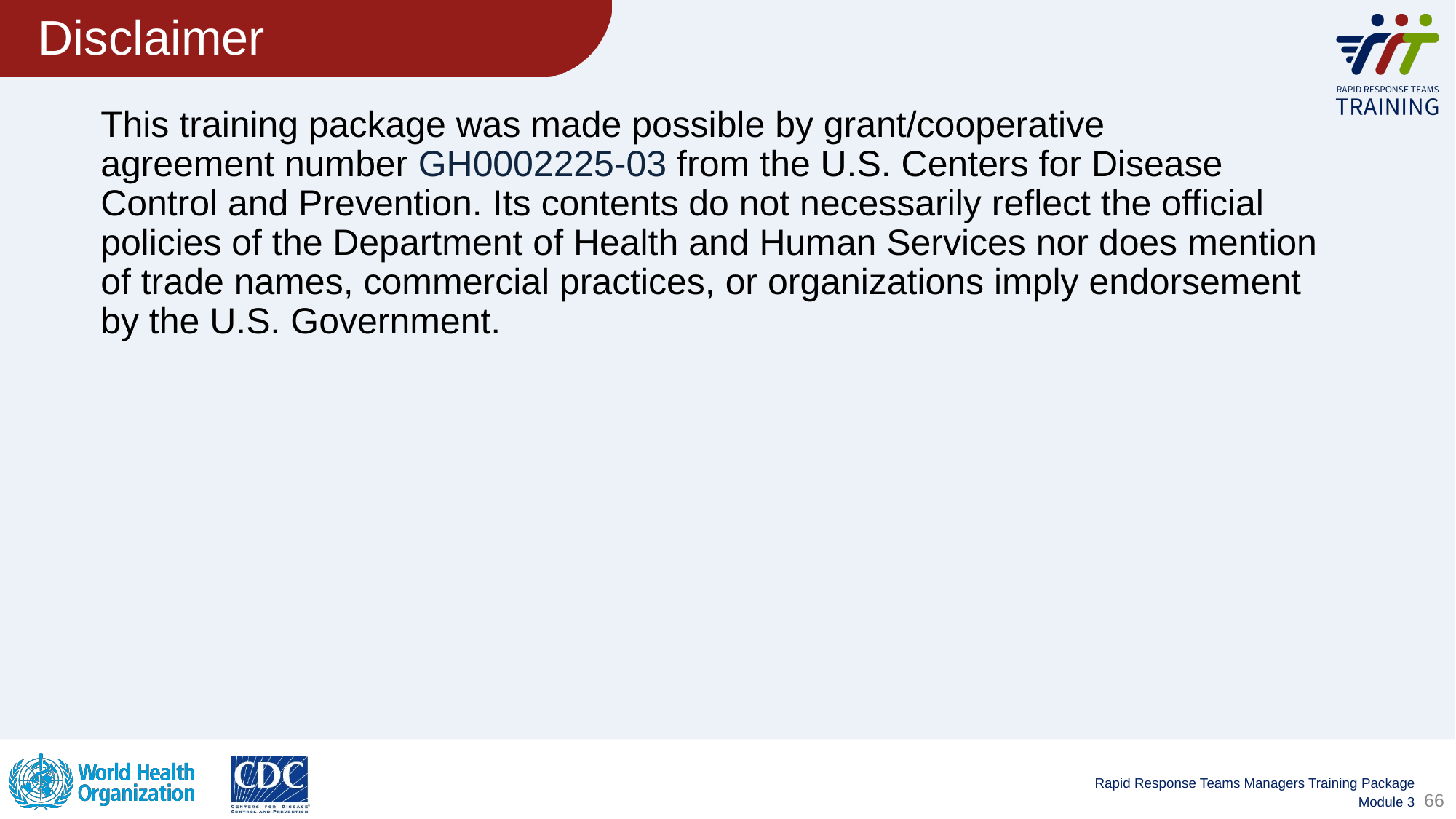

This training package was made possible by grant/cooperative agreement number GH0002225-03 from the U.S. Centers for Disease Control and Prevention. Its contents do not necessarily reflect the official policies of the Department of Health and Human Services nor does mention of trade names, commercial practices, or organizations imply endorsement by the U.S. Government.
66